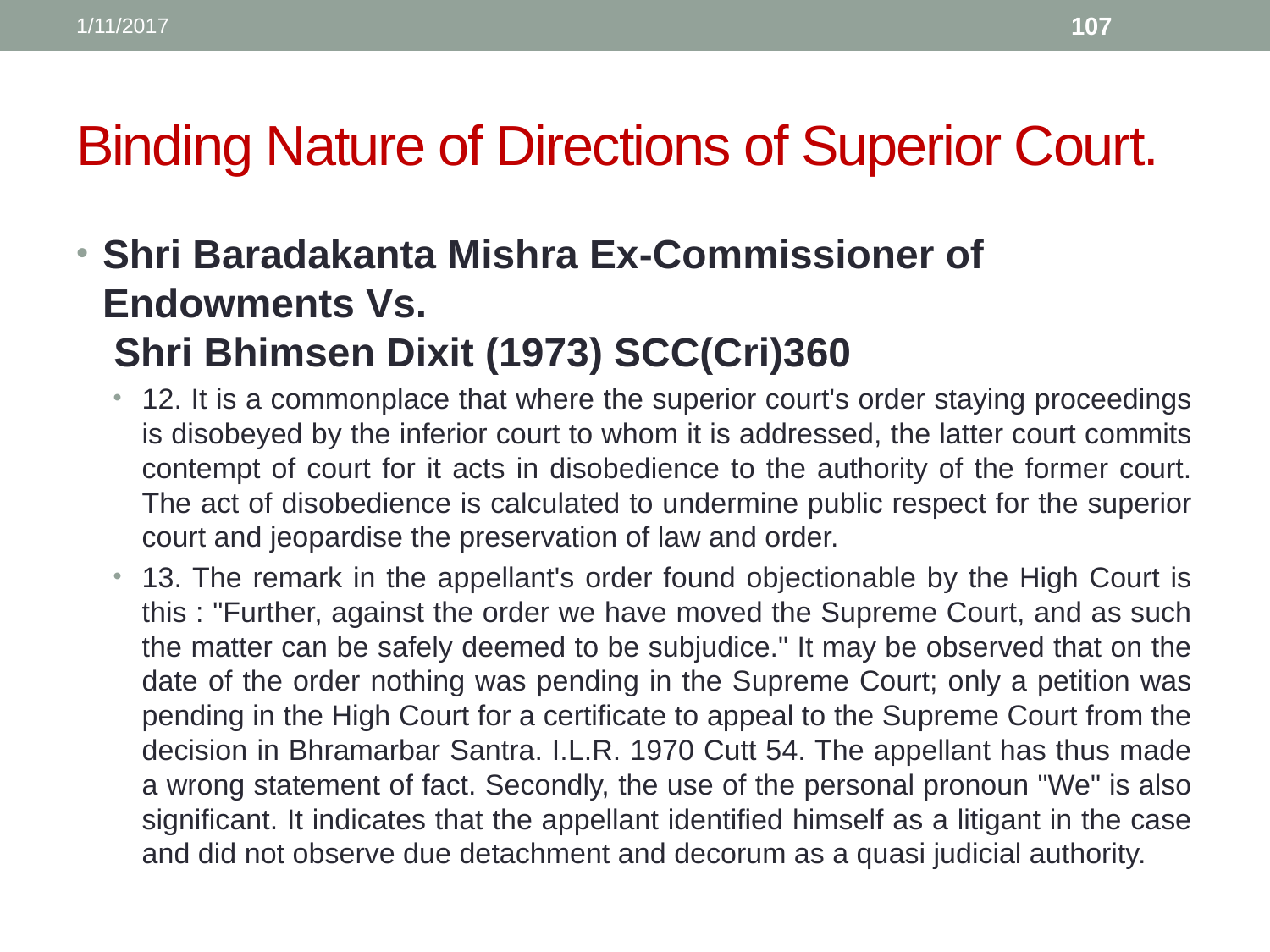

1/11/2017
107
# Binding Nature of Directions of Superior Court.
Shri Baradakanta Mishra Ex-Commissioner of Endowments Vs.
 Shri Bhimsen Dixit (1973) SCC(Cri)360
12. It is a commonplace that where the superior court's order staying proceedings is disobeyed by the inferior court to whom it is addressed, the latter court commits contempt of court for it acts in disobedience to the authority of the former court. The act of disobedience is calculated to undermine public respect for the superior court and jeopardise the preservation of law and order.
13. The remark in the appellant's order found objectionable by the High Court is this : "Further, against the order we have moved the Supreme Court, and as such the matter can be safely deemed to be subjudice." It may be observed that on the date of the order nothing was pending in the Supreme Court; only a petition was pending in the High Court for a certificate to appeal to the Supreme Court from the decision in Bhramarbar Santra. I.L.R. 1970 Cutt 54. The appellant has thus made a wrong statement of fact. Secondly, the use of the personal pronoun "We" is also significant. It indicates that the appellant identified himself as a litigant in the case and did not observe due detachment and decorum as a quasi judicial authority.